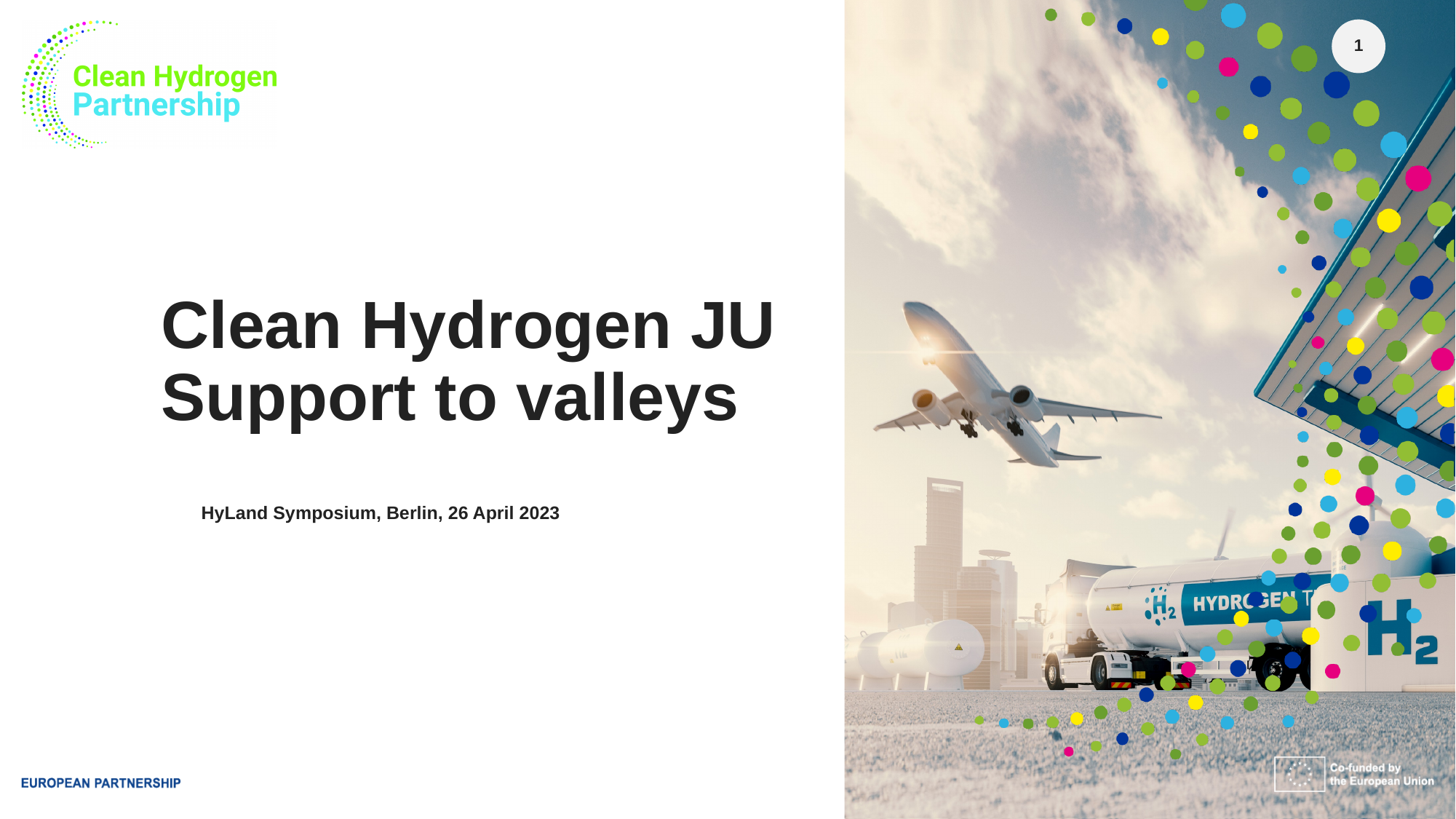

Clean Hydrogen JU
Support to valleys
HyLand Symposium, Berlin, 26 April 2023